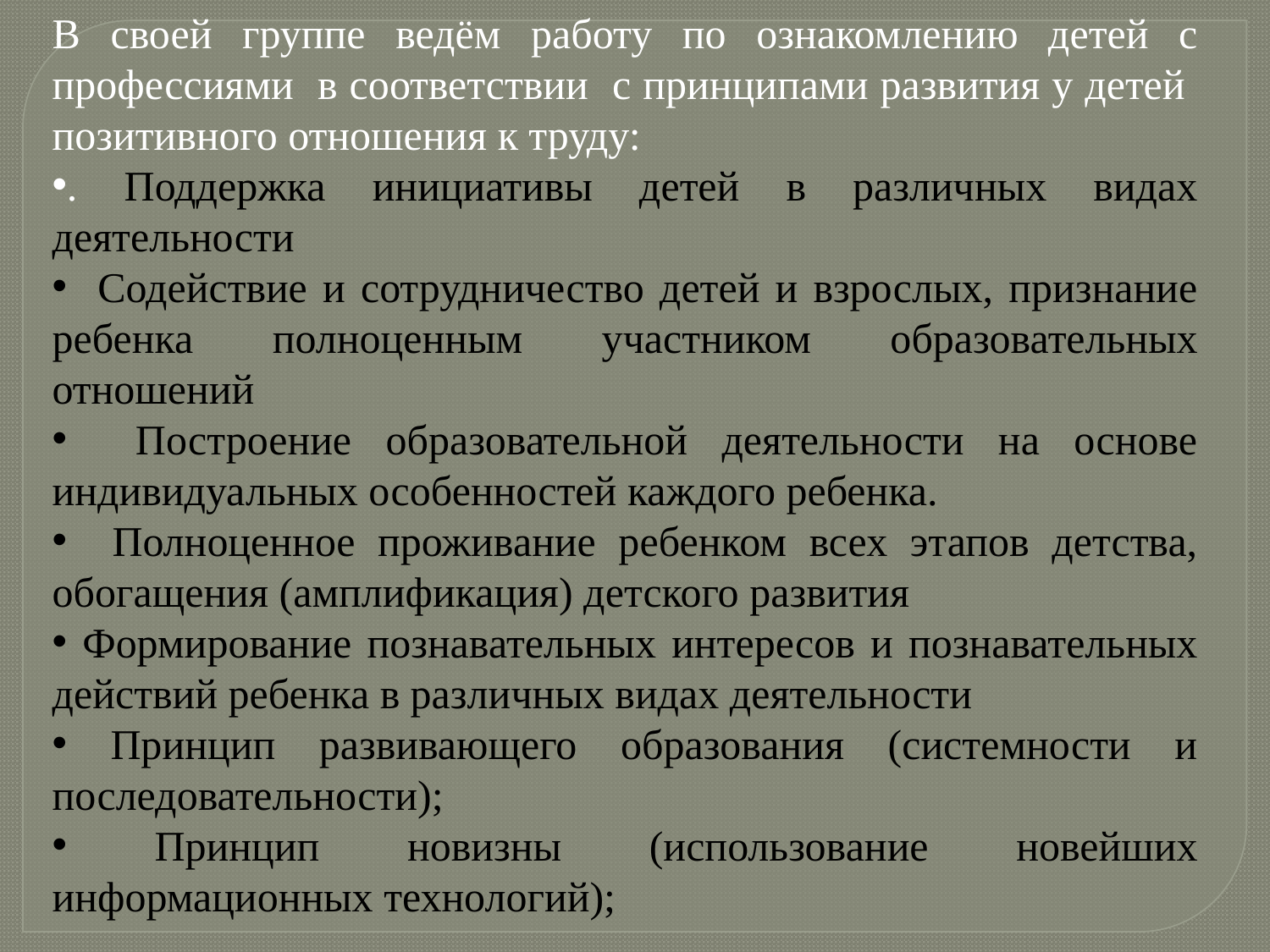

В своей группе ведём работу по ознакомлению детей с профессиями  в соответствии  с принципами развития у детей  позитивного отношения к труду:
. Поддержка инициативы детей в различных видах деятельности
  Содействие и сотрудничество детей и взрослых, признание ребенка полноценным участником образовательных отношений
  Построение образовательной деятельности на основе индивидуальных особенностей каждого ребенка.
  Полноценное проживание ребенком всех этапов детства, обогащения (амплификация) детского развития
 Формирование познавательных интересов и познавательных действий ребенка в различных видах деятельности
 Принцип развивающего образования (системности и последовательности);
 Принцип новизны (использование новейших информационных технологий);